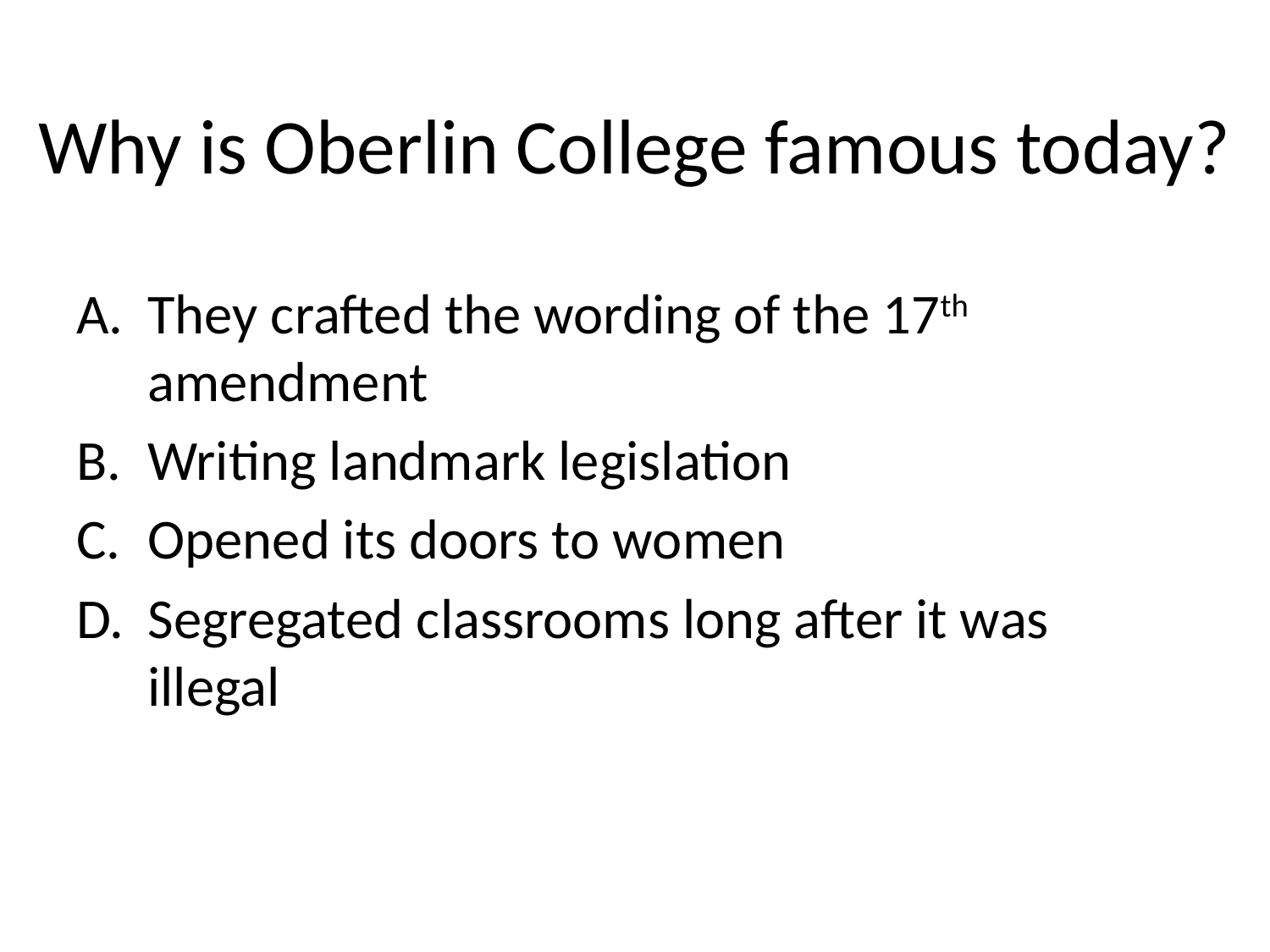

# Why is Oberlin College famous today?
They crafted the wording of the 17th amendment
Writing landmark legislation
Opened its doors to women
Segregated classrooms long after it was illegal